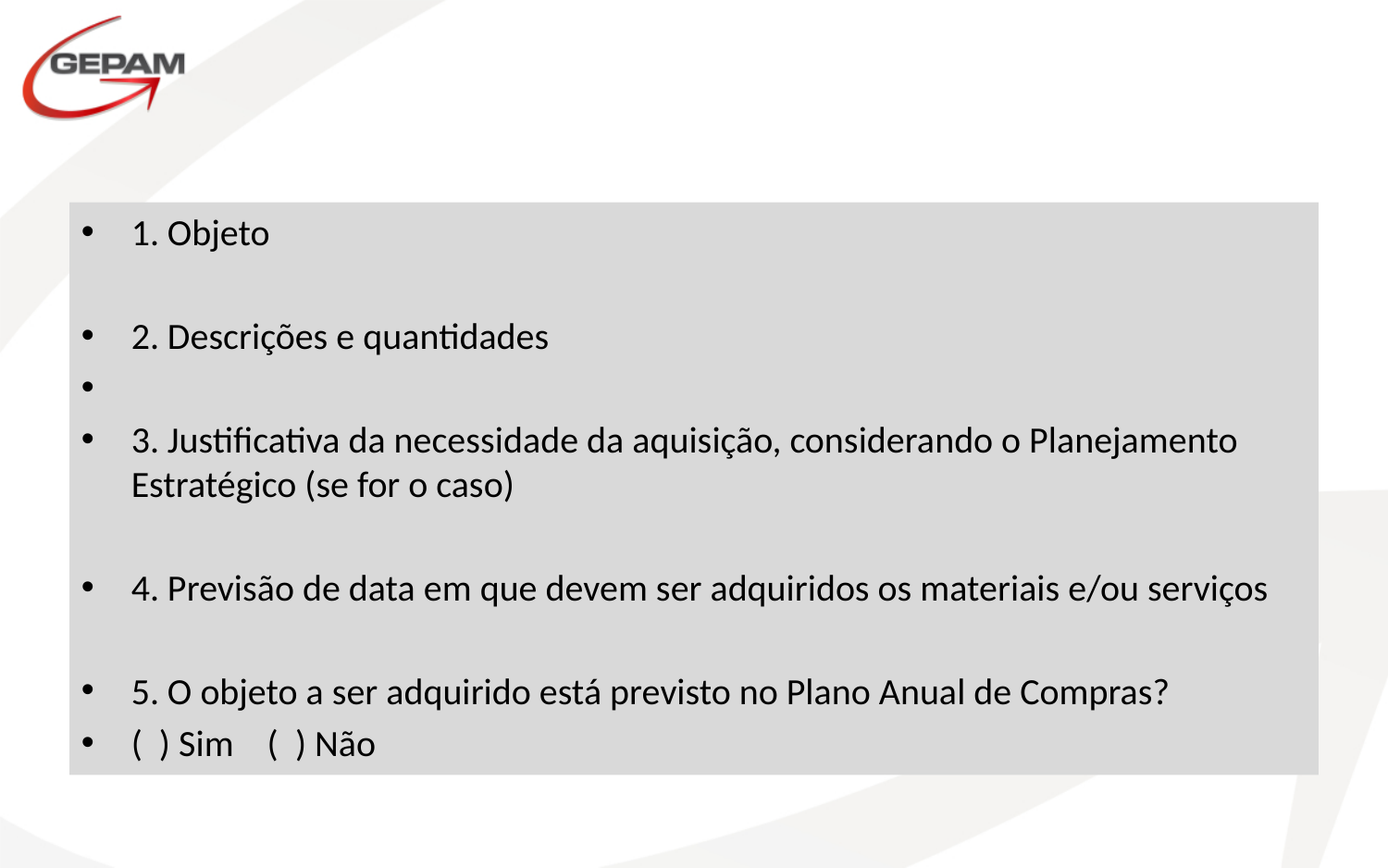

#
1. Objeto

2. Descrições e quantidades

3. Justificativa da necessidade da aquisição, considerando o Planejamento Estratégico (se for o caso)

4. Previsão de data em que devem ser adquiridos os materiais e/ou serviços

5. O objeto a ser adquirido está previsto no Plano Anual de Compras?
(  ) Sim    (  ) Não